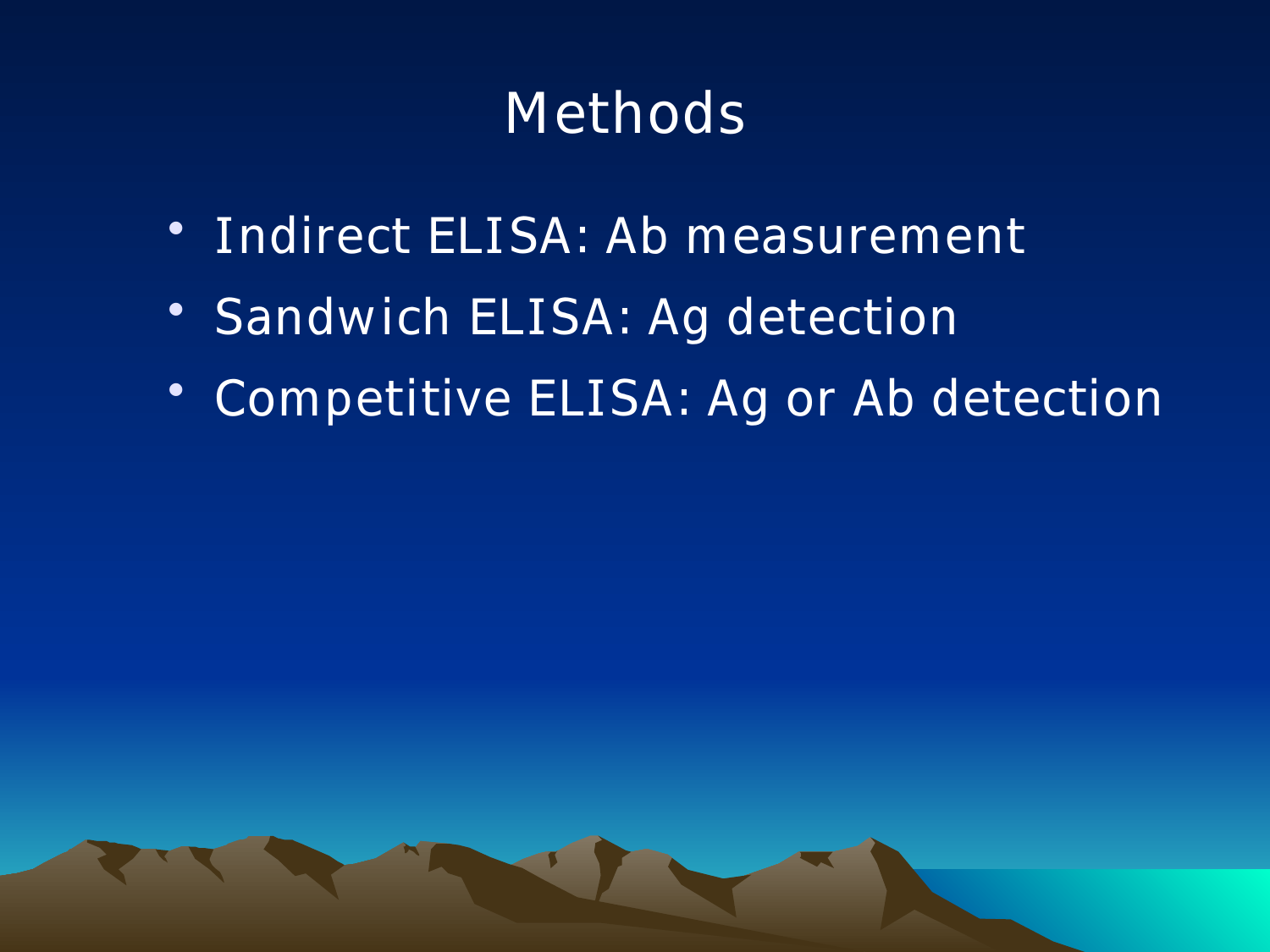

# Methods
Indirect ELISA: Ab measurement
Sandwich ELISA: Ag detection
Competitive ELISA: Ag or Ab detection